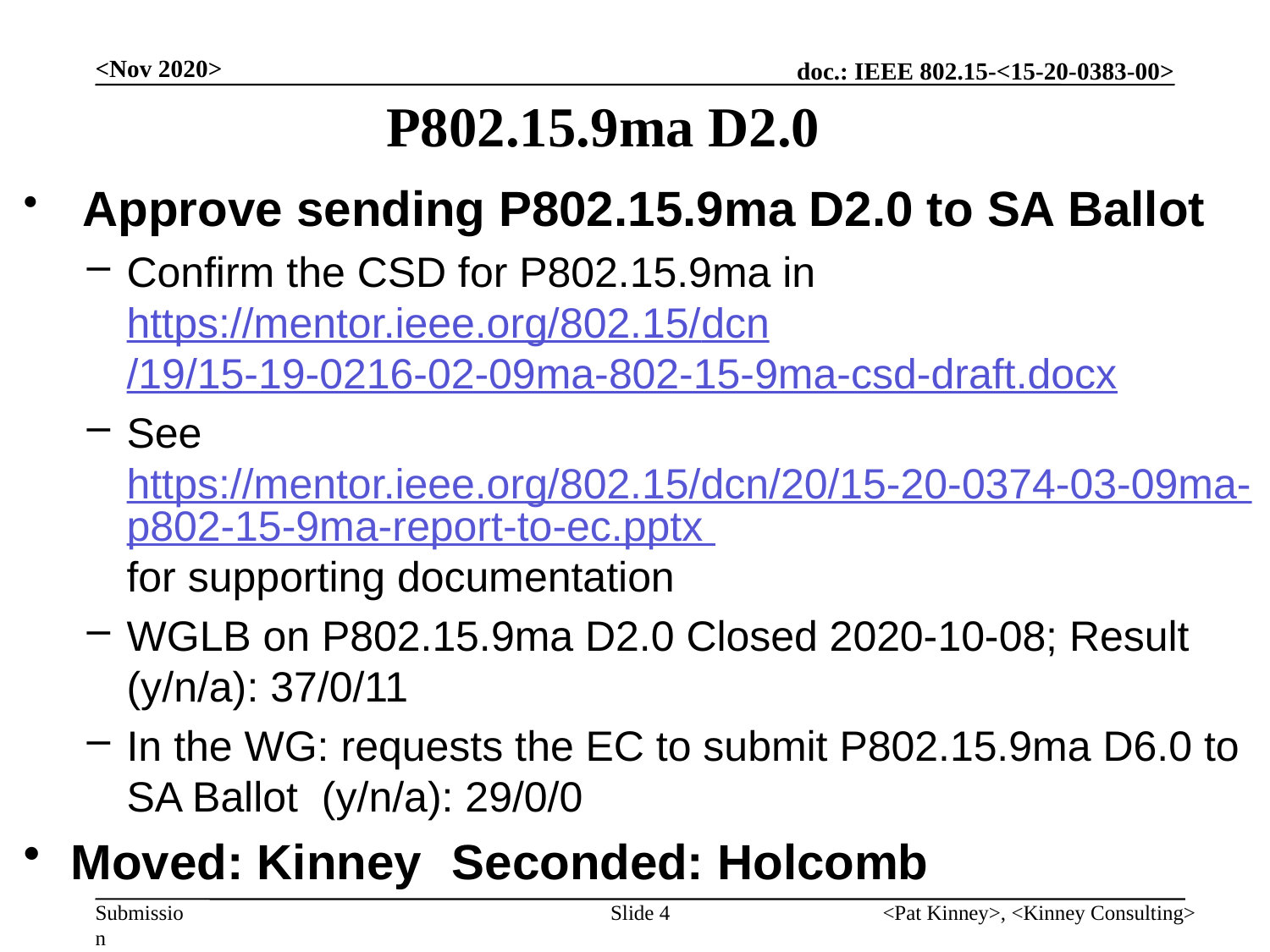

<Nov 2020>

# P802.15.9ma D2.0
 Approve sending P802.15.9ma D2.0 to SA Ballot
Confirm the CSD for P802.15.9ma in https://mentor.ieee.org/802.15/dcn/19/15-19-0216-02-09ma-802-15-9ma-csd-draft.docx
See https://mentor.ieee.org/802.15/dcn/20/15-20-0374-03-09ma-p802-15-9ma-report-to-ec.pptx for supporting documentation
WGLB on P802.15.9ma D2.0 Closed 2020-10-08; Result (y/n/a): 37/0/11
In the WG: requests the EC to submit P802.15.9ma D6.0 to SA Ballot  (y/n/a): 29/0/0
Moved: Kinney	Seconded: Holcomb
Slide 4
<Pat Kinney>, <Kinney Consulting>